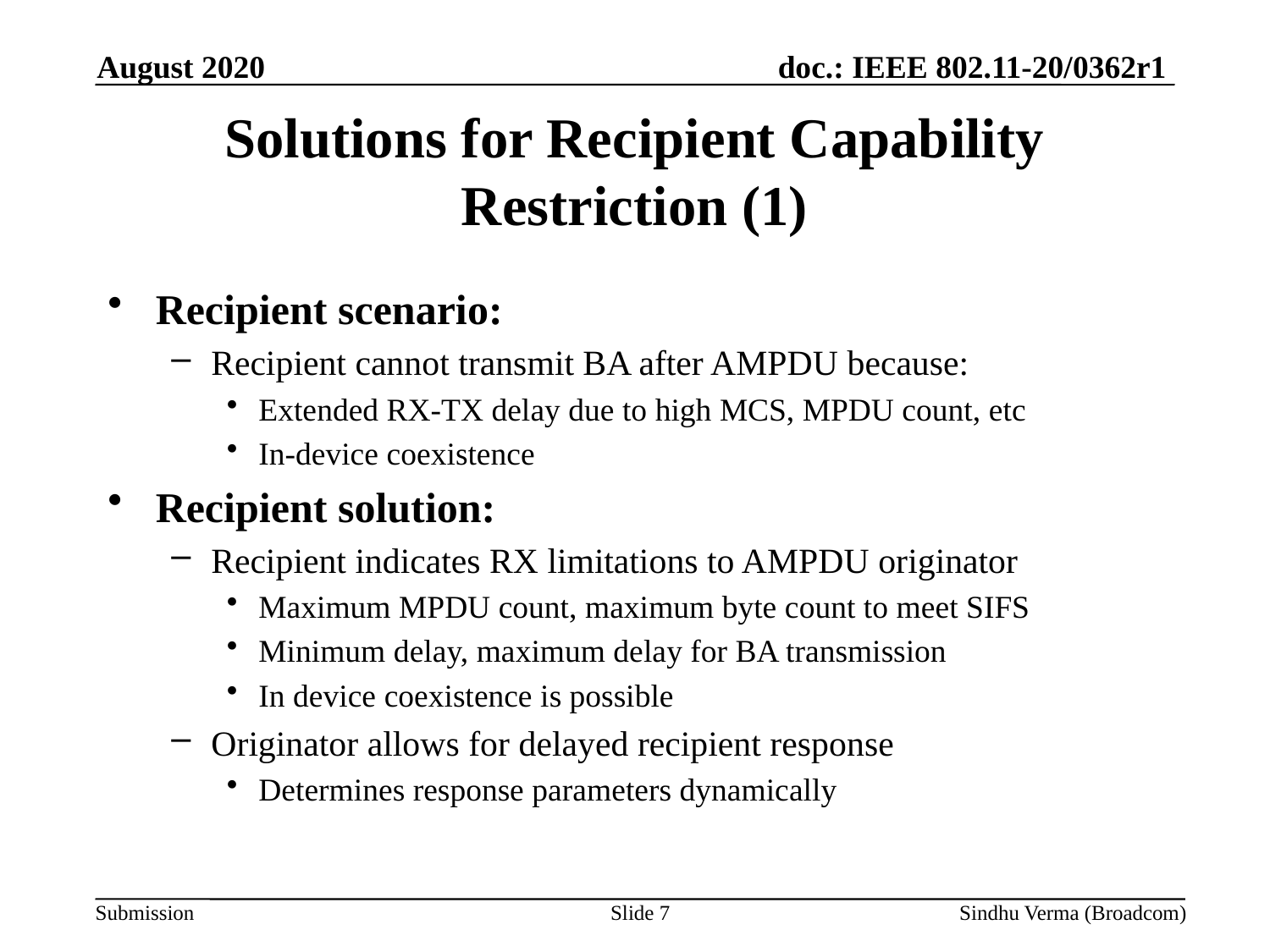

August 2020
# Solutions for Recipient Capability Restriction (1)
Recipient scenario:
Recipient cannot transmit BA after AMPDU because:
Extended RX-TX delay due to high MCS, MPDU count, etc
In-device coexistence
Recipient solution:
Recipient indicates RX limitations to AMPDU originator
Maximum MPDU count, maximum byte count to meet SIFS
Minimum delay, maximum delay for BA transmission
In device coexistence is possible
Originator allows for delayed recipient response
Determines response parameters dynamically
Slide 7
Sindhu Verma (Broadcom)